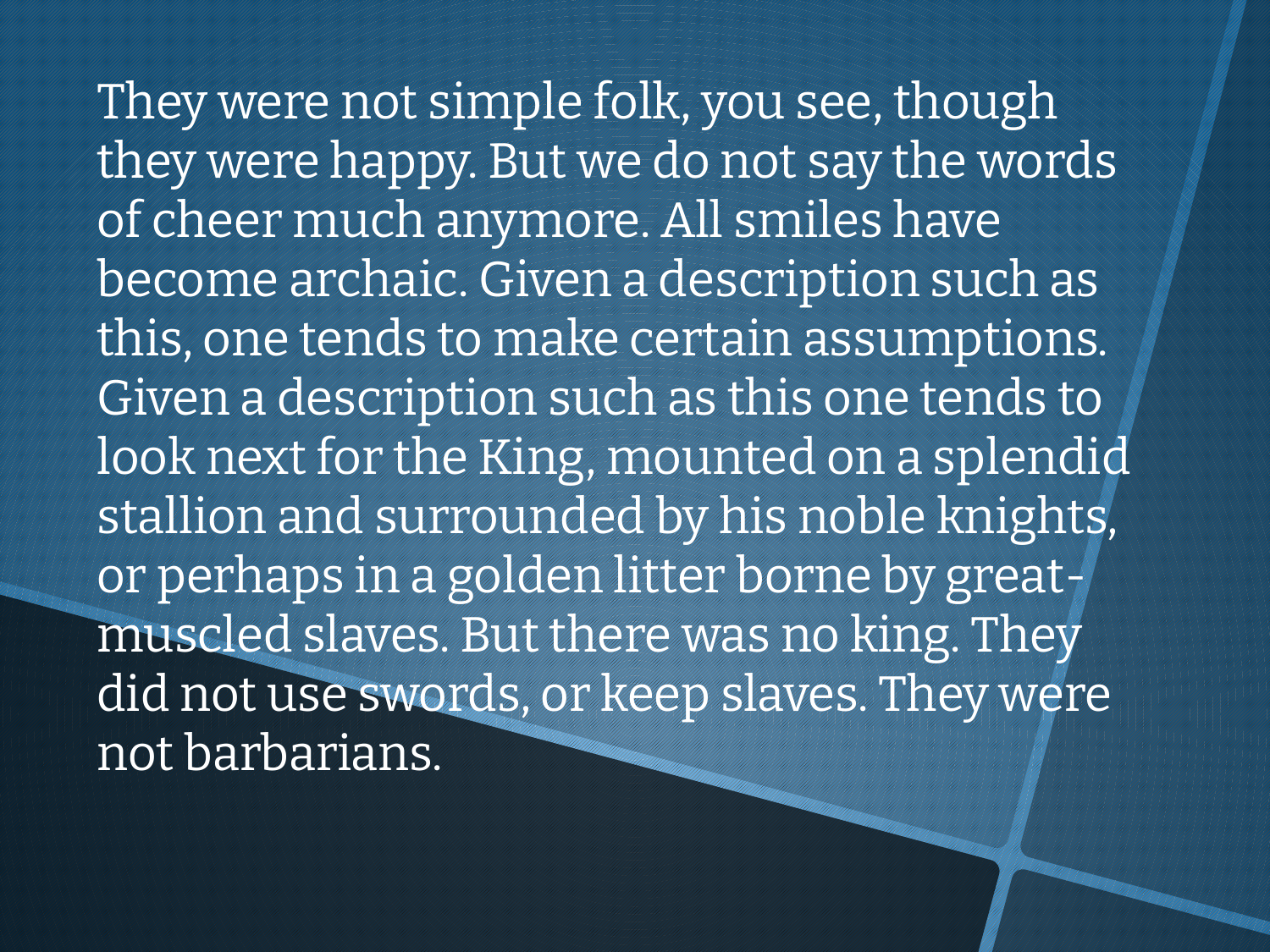

They were not simple folk, you see, though they were happy. But we do not say the words of cheer much anymore. All smiles have become archaic. Given a description such as this, one tends to make certain assumptions. Given a description such as this one tends to look next for the King, mounted on a splendid stallion and surrounded by his noble knights, or perhaps in a golden litter borne by great-muscled slaves. But there was no king. They did not use swords, or keep slaves. They were not barbarians.